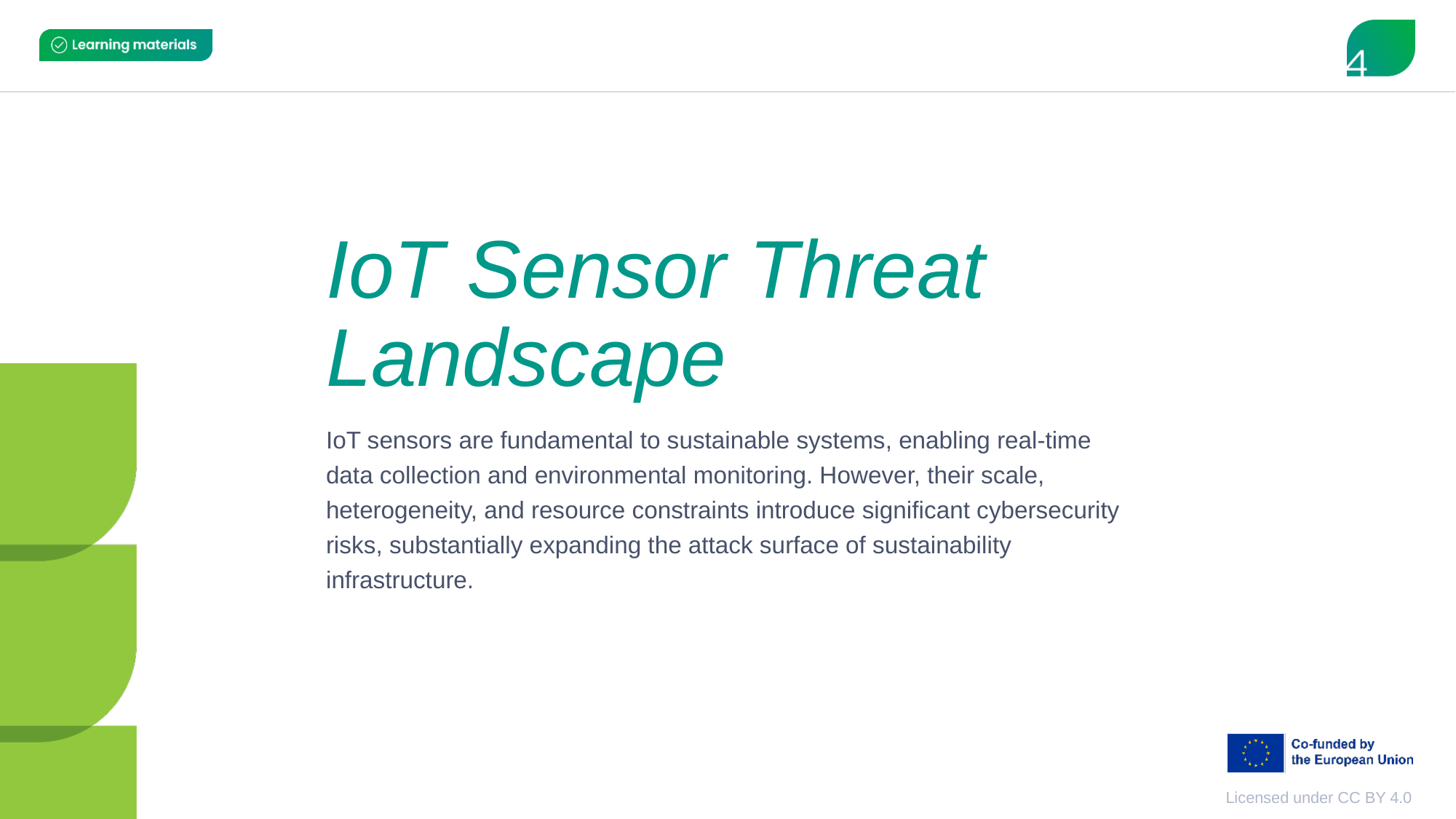

# IoT Sensor Threat Landscape
IoT sensors are fundamental to sustainable systems, enabling real-time data collection and environmental monitoring. However, their scale, heterogeneity, and resource constraints introduce significant cybersecurity risks, substantially expanding the attack surface of sustainability infrastructure.